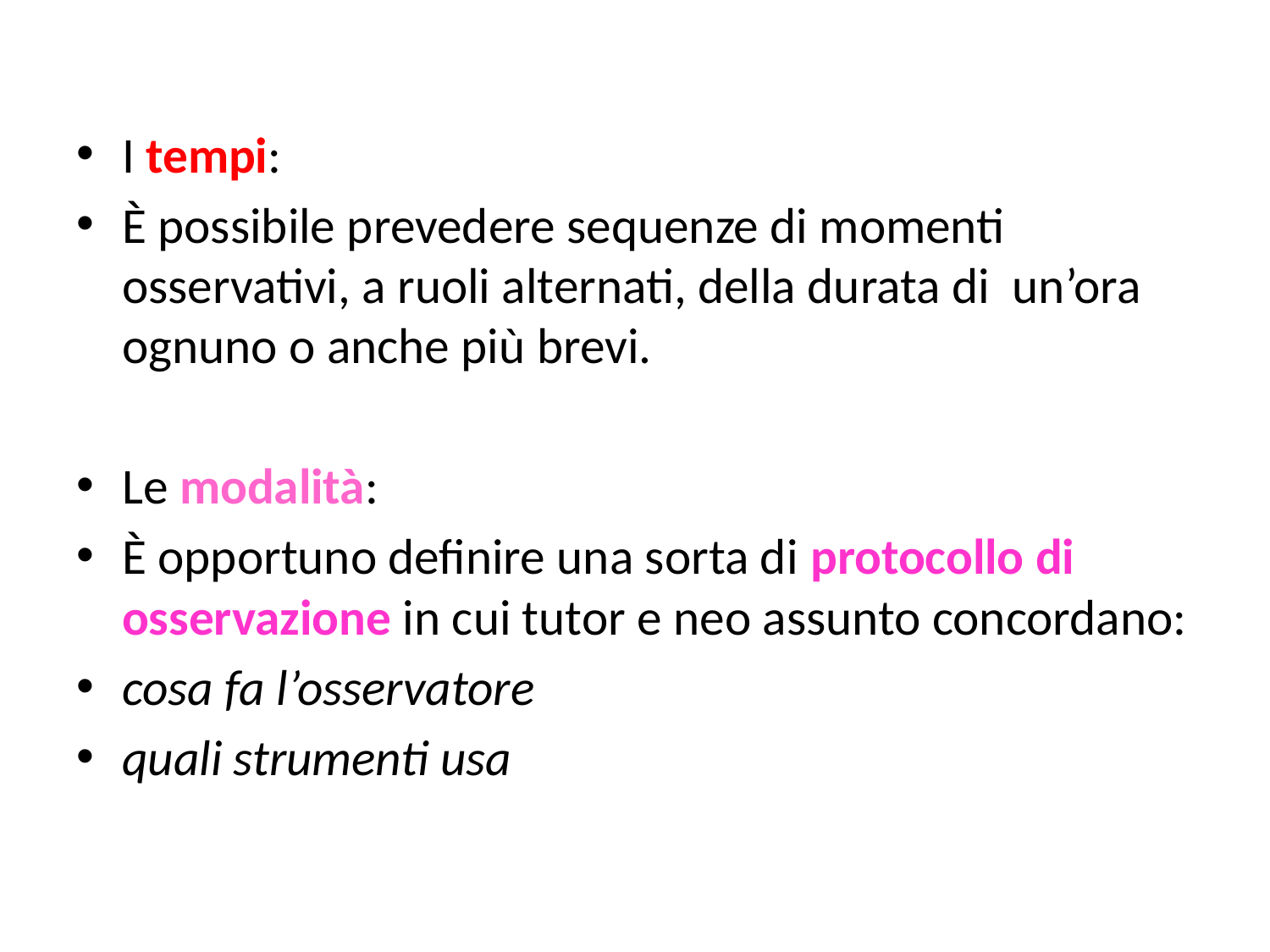

I tempi:
È possibile prevedere sequenze di momenti osservativi, a ruoli alternati, della durata di  un’ora ognuno o anche più brevi.

Le modalità:
È opportuno definire una sorta di protocollo di osservazione in cui tutor e neo assunto concordano:
cosa fa l’osservatore
quali strumenti usa